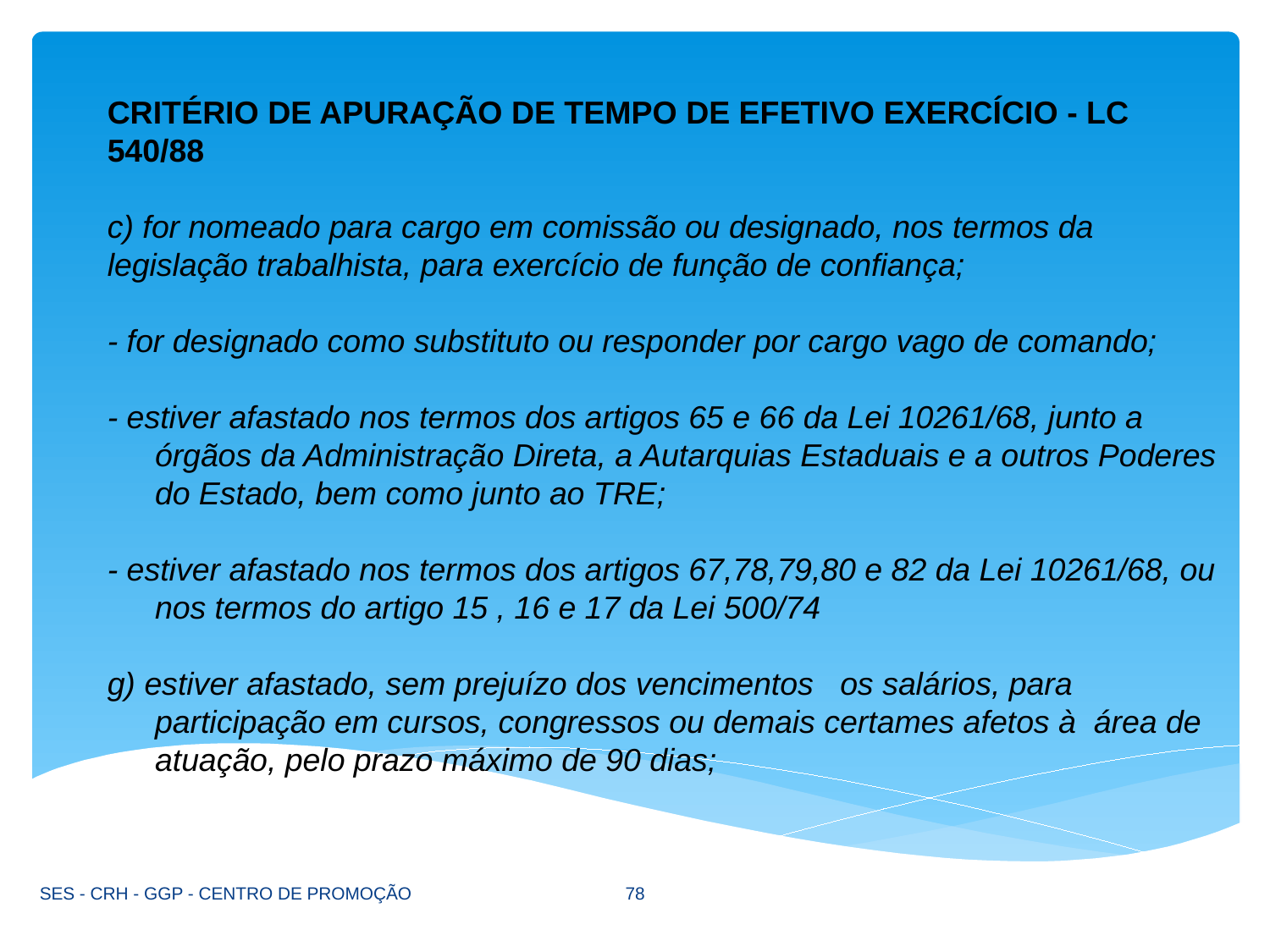

CRITÉRIO DE APURAÇÃO DE TEMPO DE EFETIVO EXERCÍCIO - LC 540/88

c) for nomeado para cargo em comissão ou designado, nos termos da
legislação trabalhista, para exercício de função de confiança;

- for designado como substituto ou responder por cargo vago de comando;

- estiver afastado nos termos dos artigos 65 e 66 da Lei 10261/68, junto a órgãos da Administração Direta, a Autarquias Estaduais e a outros Poderes do Estado, bem como junto ao TRE;

- estiver afastado nos termos dos artigos 67,78,79,80 e 82 da Lei 10261/68, ou nos termos do artigo 15 , 16 e 17 da Lei 500/74

g) estiver afastado, sem prejuízo dos vencimentos   os salários, para participação em cursos, congressos ou demais certames afetos à  área de atuação, pelo prazo máximo de 90 dias;

78
SES - CRH - GGP - CENTRO DE PROMOÇÃO